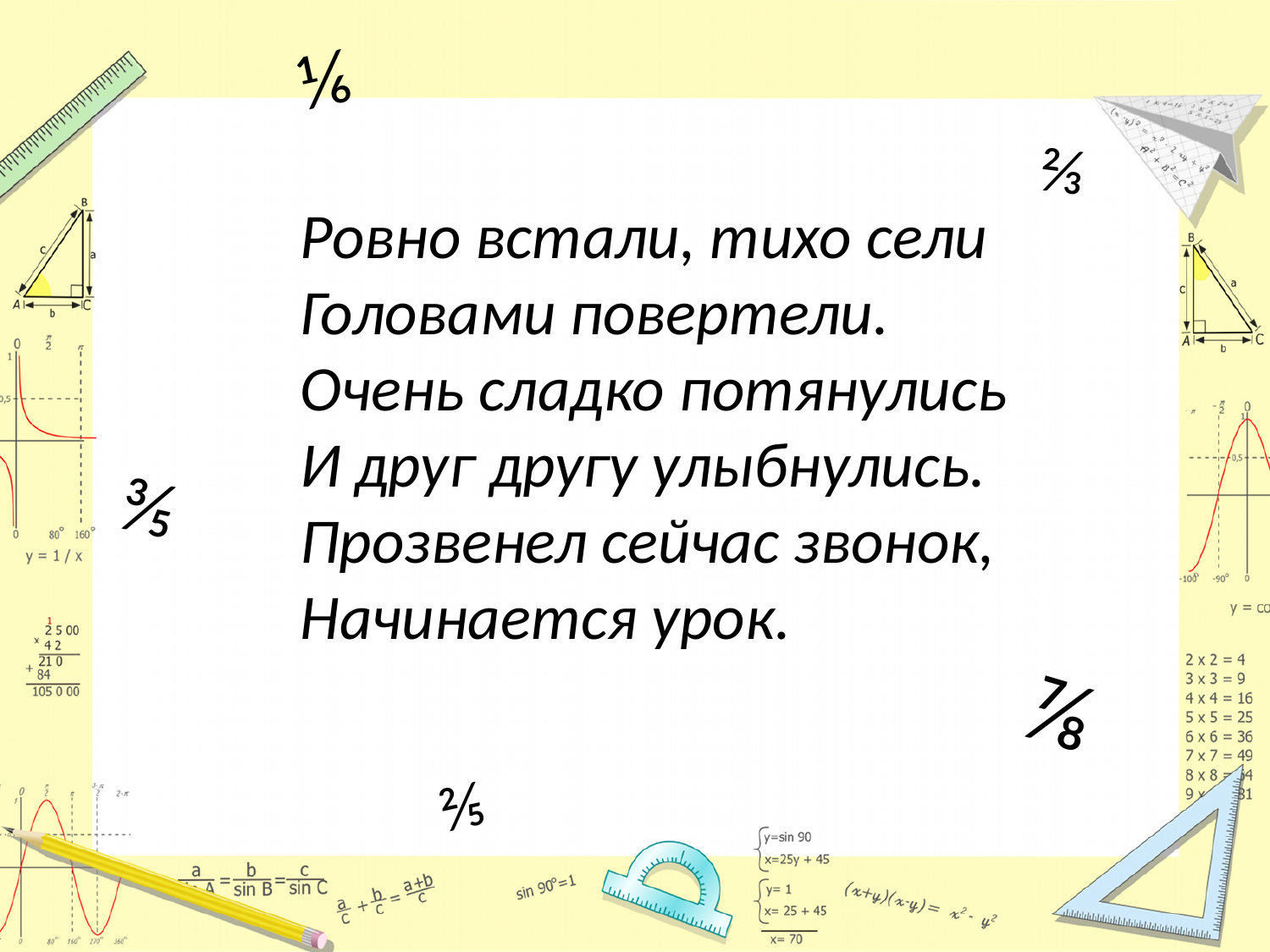

⅙
⅔
Ровно встали, тихо сели
Головами повертели.
Очень сладко потянулись
И друг другу улыбнулись.
Прозвенел сейчас звонок,
Начинается урок.
⅗
⅞
⅖